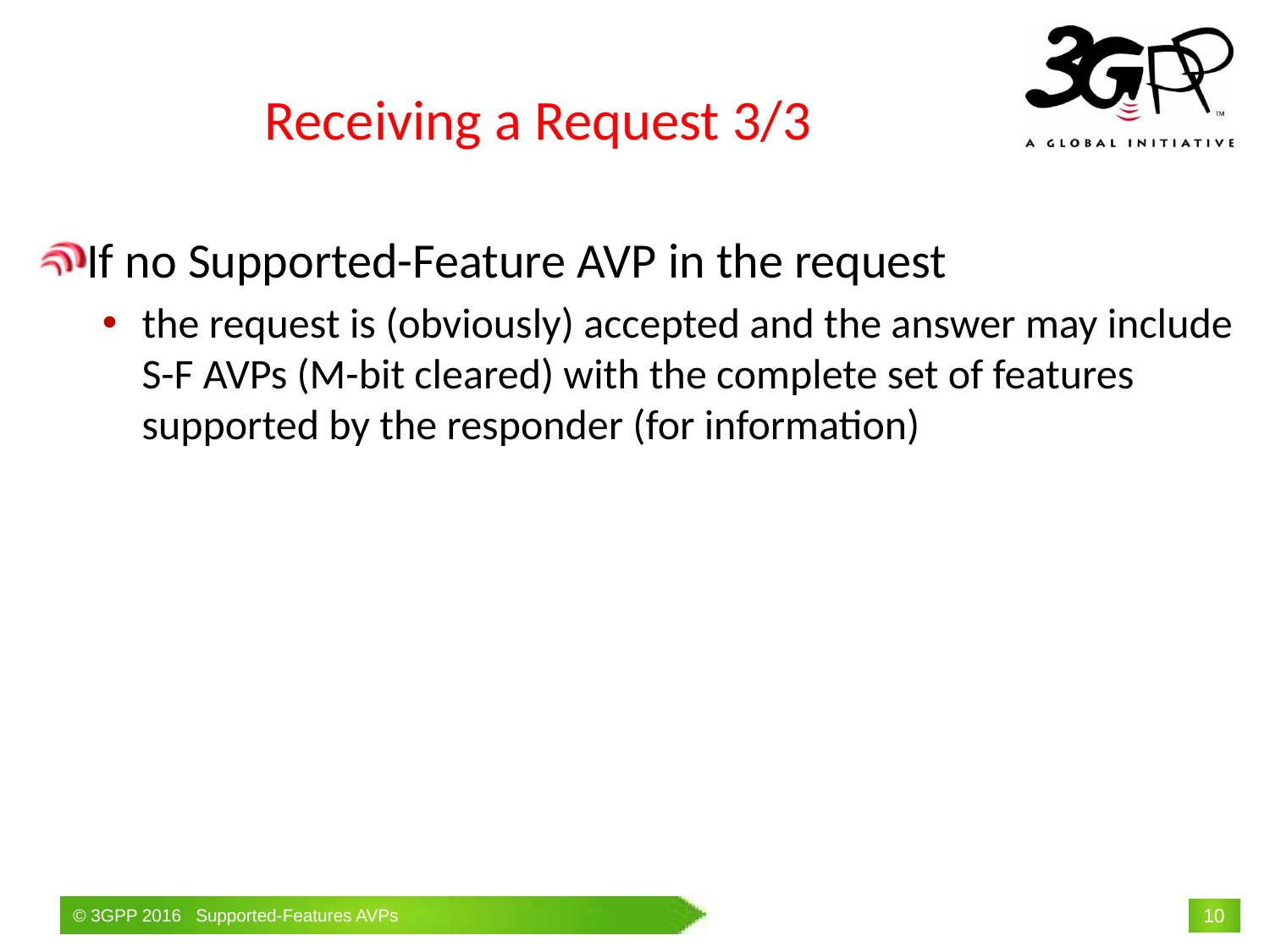

# Receiving a Request 3/3
If no Supported-Feature AVP in the request
the request is (obviously) accepted and the answer may include S-F AVPs (M-bit cleared) with the complete set of features supported by the responder (for information)